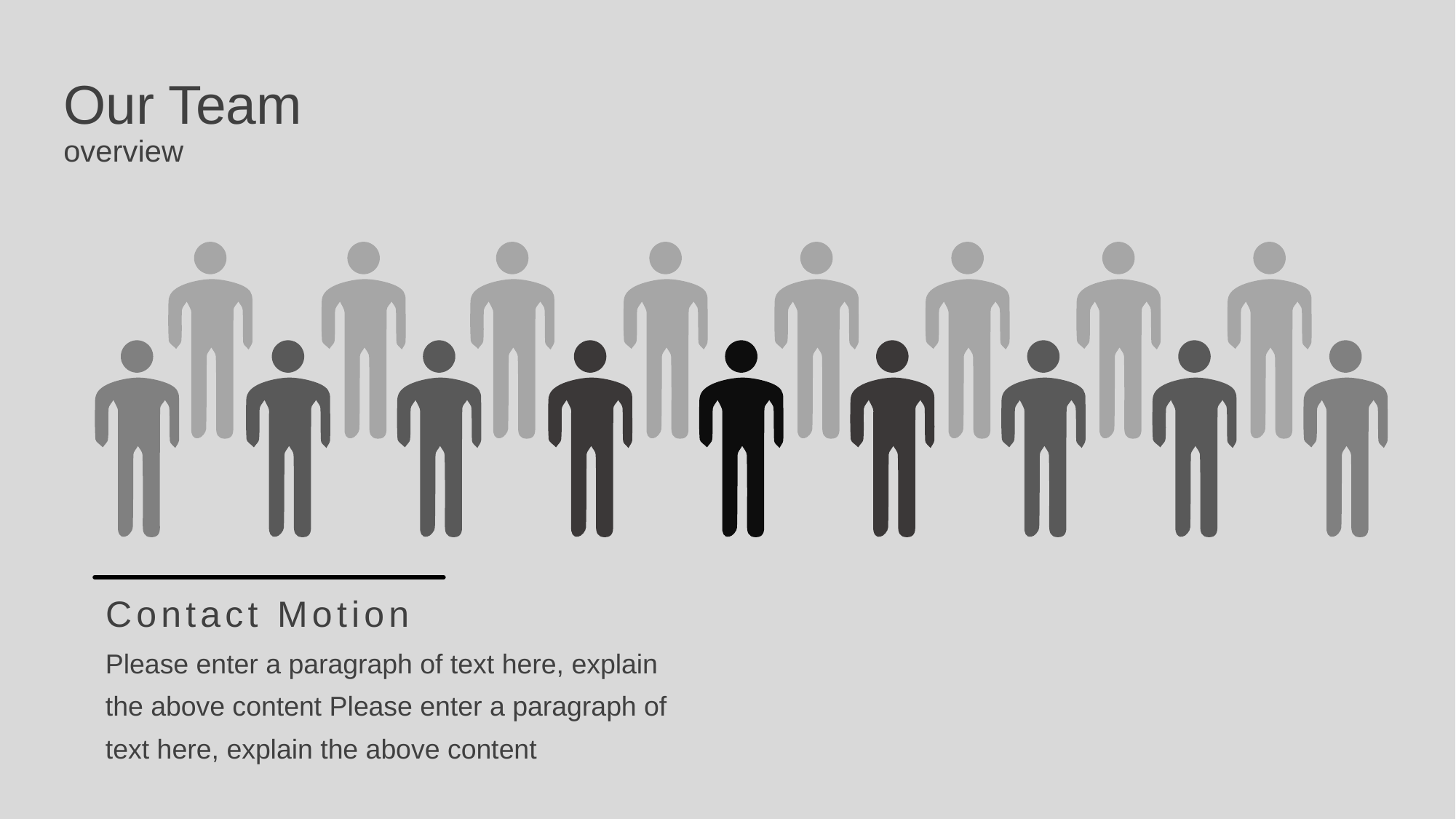

Our Team
overview

Contact Motion
Please enter a paragraph of text here, explain the above content Please enter a paragraph of text here, explain the above content